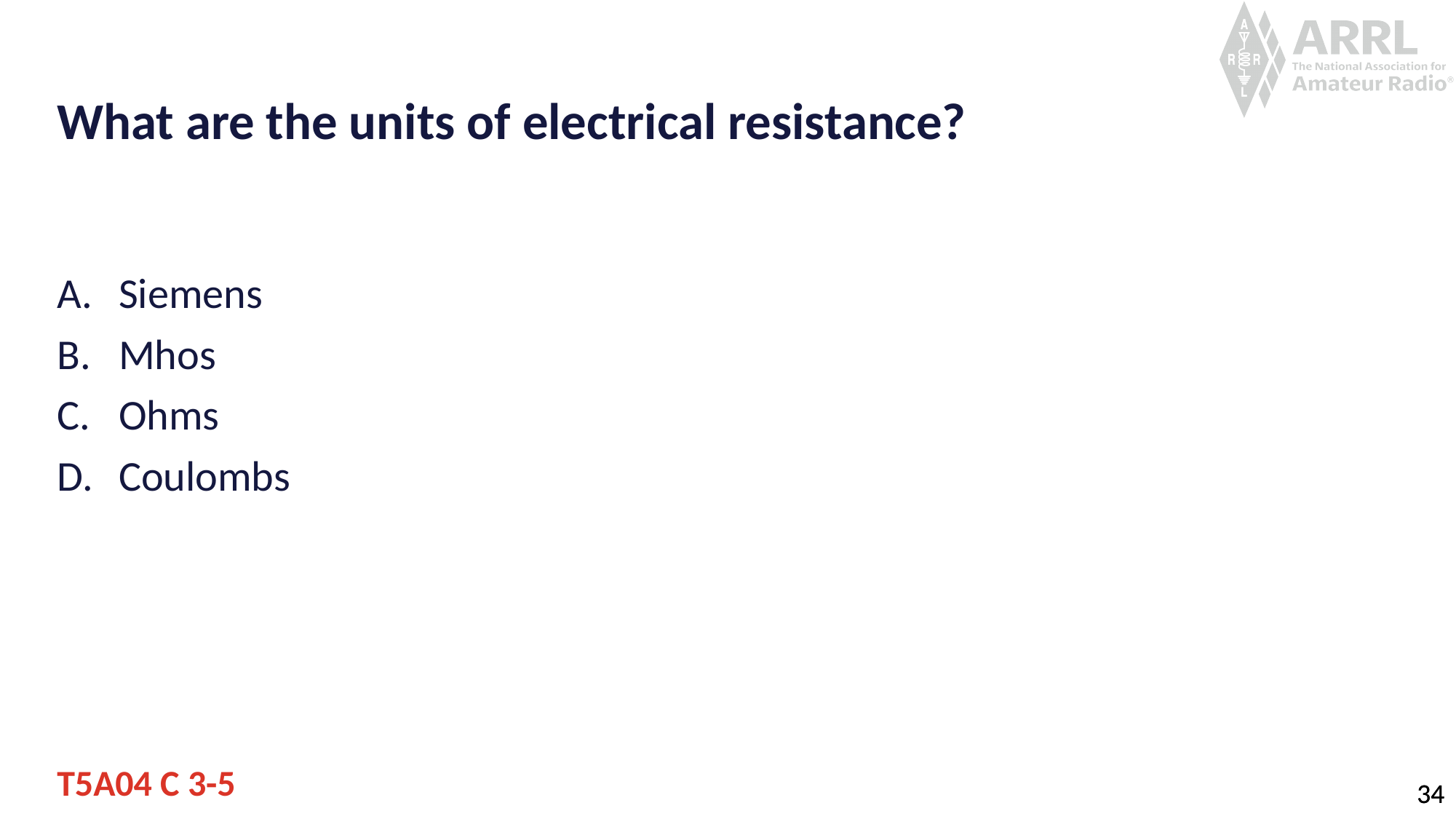

# What are the units of electrical resistance?
Siemens
Mhos
Ohms
Coulombs
T5A04 C 3-5